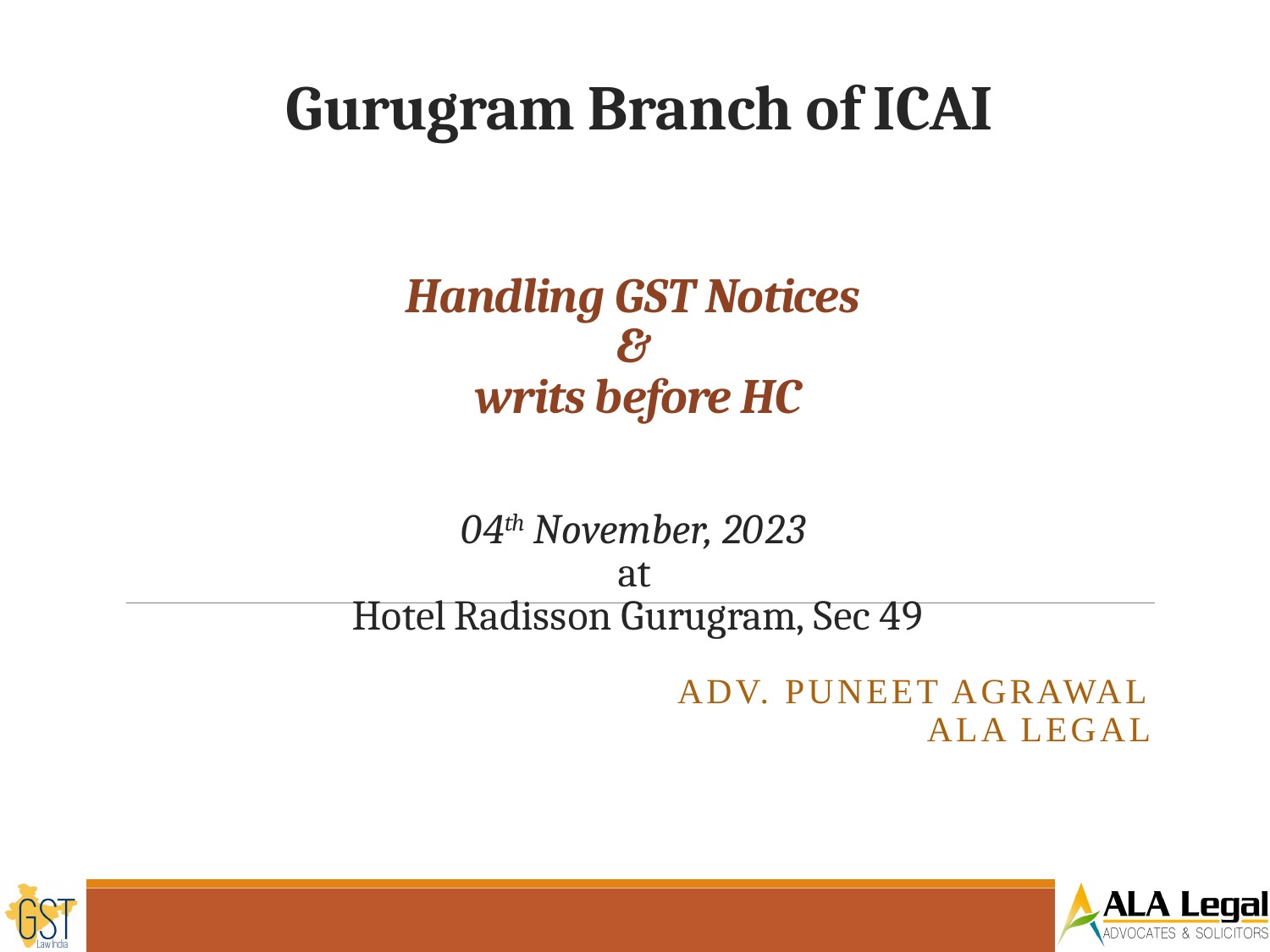

# Gurugram Branch of ICAI Handling GST Notices & writs before HC 04th November, 2023 at Hotel Radisson Gurugram, Sec 49

Adv. Puneet Agrawal
ALA Legal